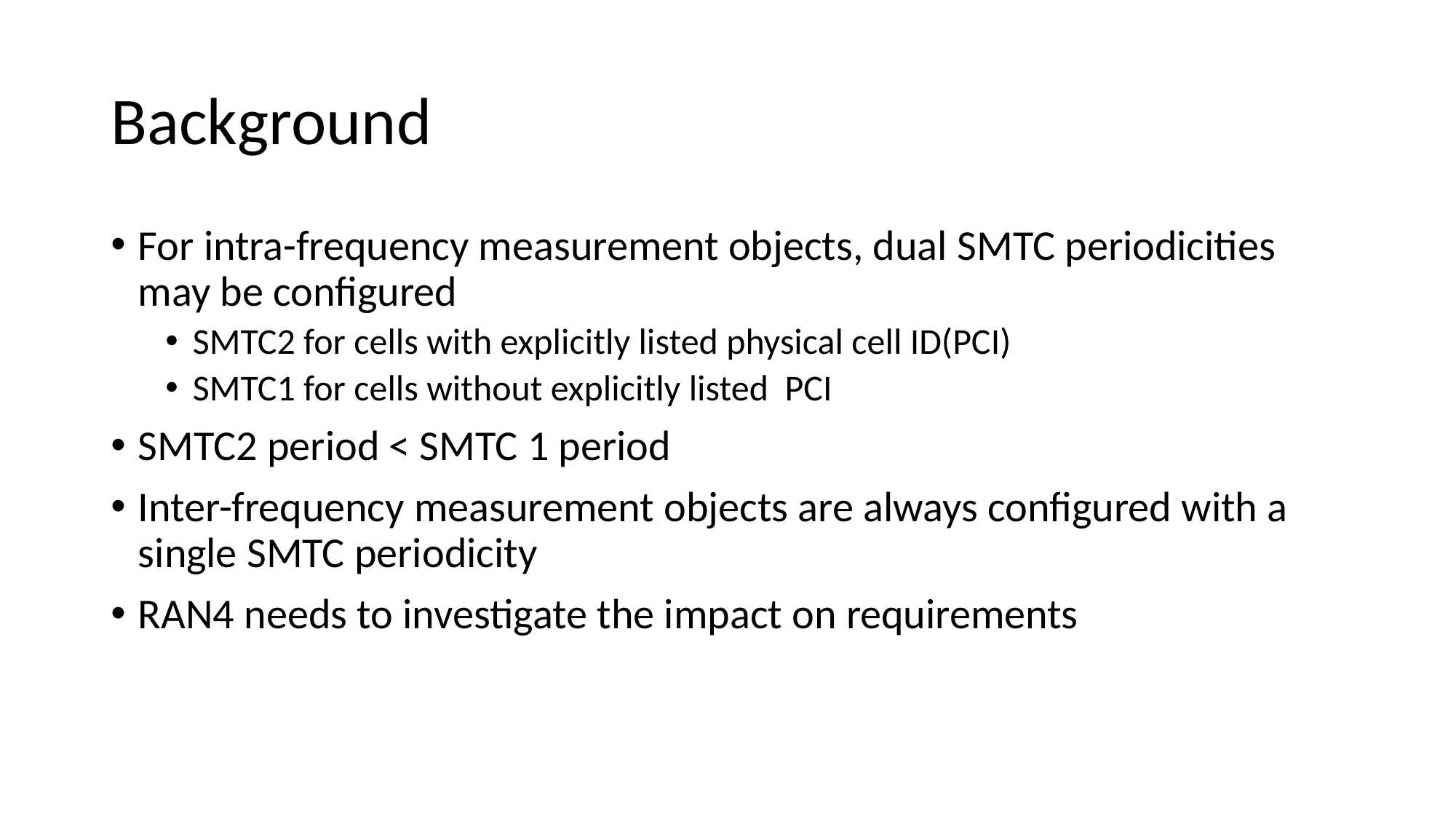

# Background
For intra-frequency measurement objects, dual SMTC periodicities may be configured
SMTC2 for cells with explicitly listed physical cell ID(PCI)
SMTC1 for cells without explicitly listed  PCI
SMTC2 period < SMTC 1 period
Inter-frequency measurement objects are always configured with a single SMTC periodicity
RAN4 needs to investigate the impact on requirements